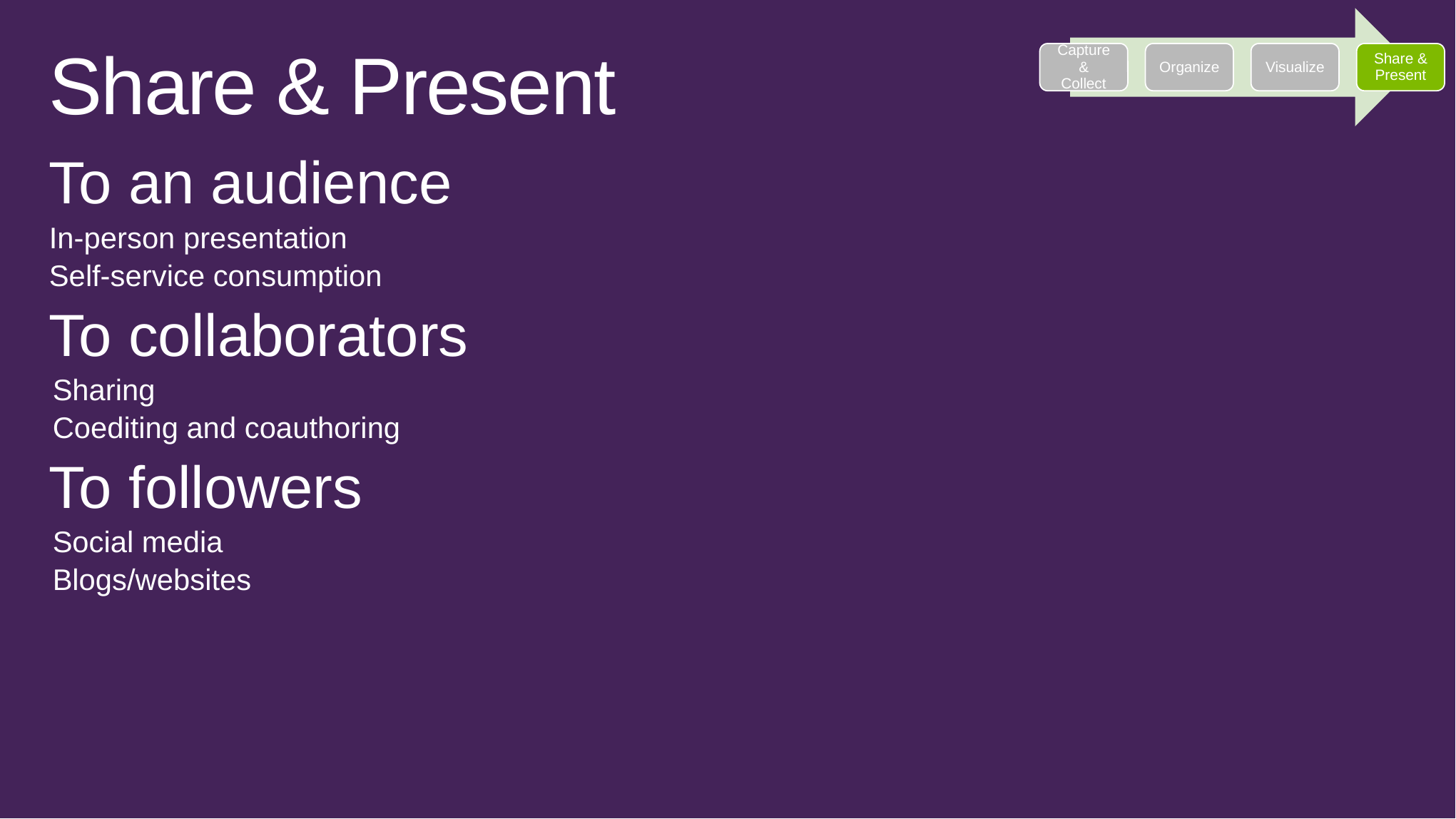

Capture &
Collect
Organize
Visualize
Share &
Present
# Share & Present
To an audience
In-person presentation
Self-service consumption
To collaborators
Sharing
Coediting and coauthoring
To followers
Social media
Blogs/websites